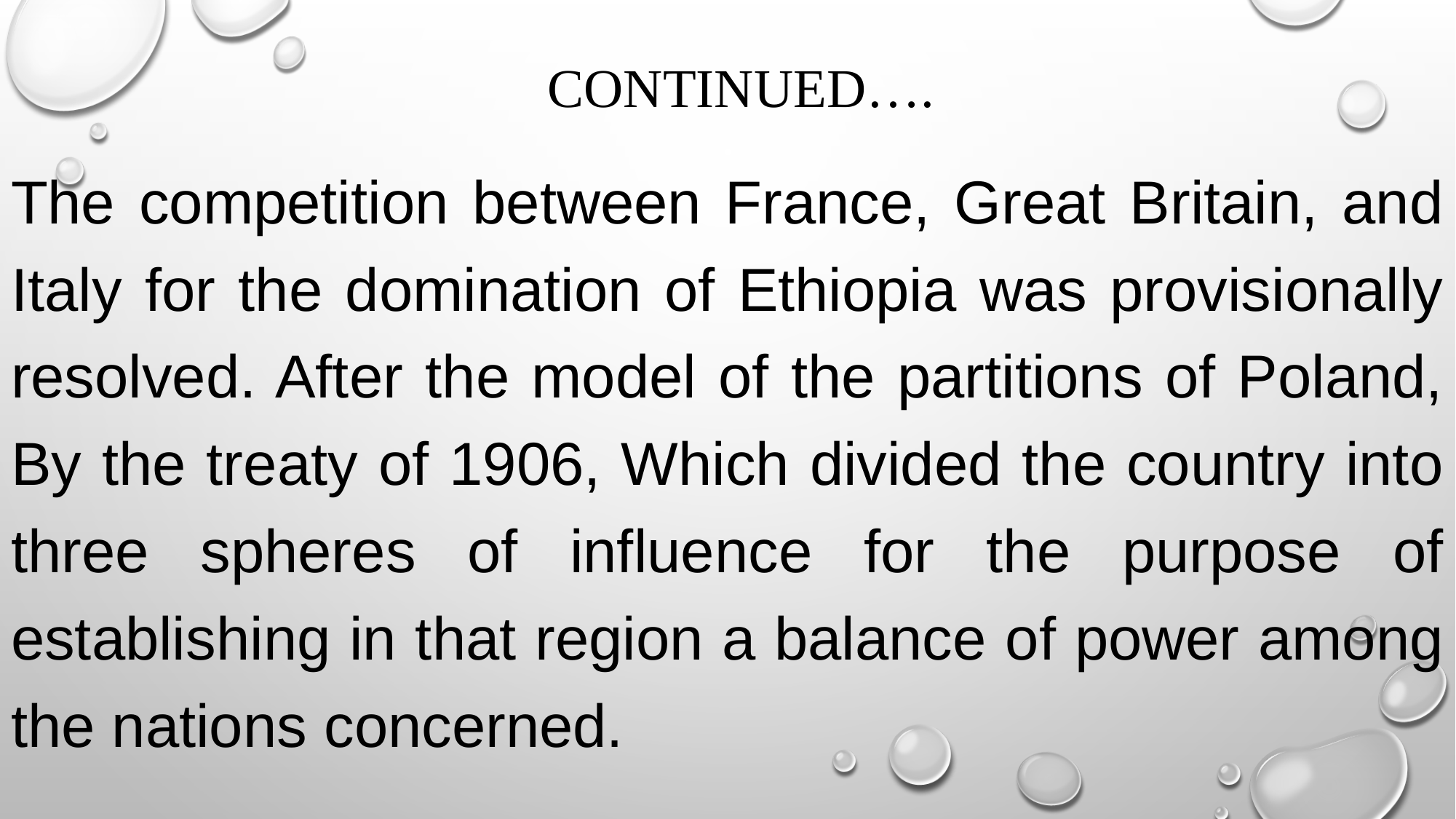

# continued….
The competition between France, Great Britain, and Italy for the domination of Ethiopia was provisionally resolved. After the model of the partitions of Poland, By the treaty of 1906, Which divided the country into three spheres of influence for the purpose of establishing in that region a balance of power among the nations concerned.